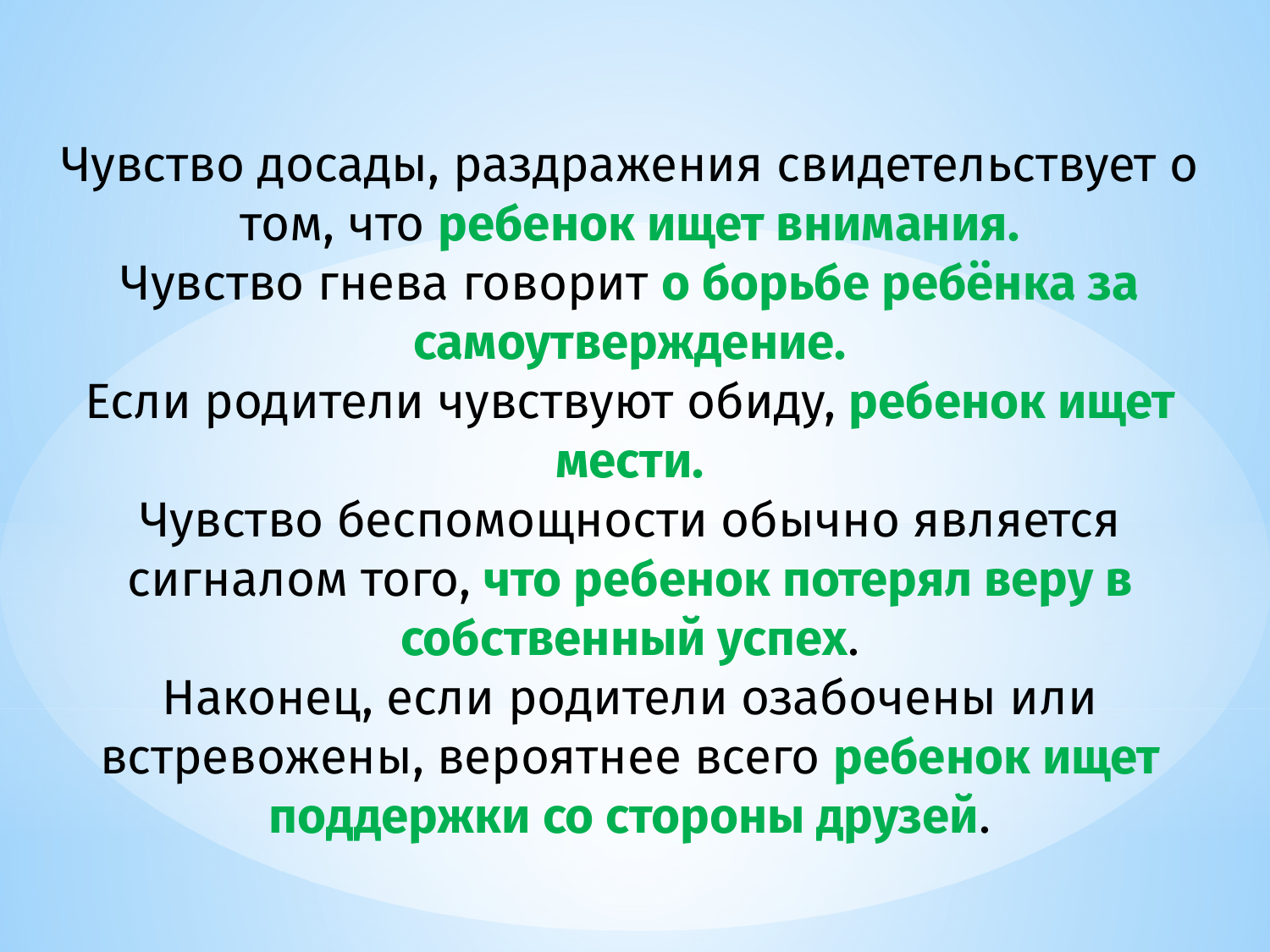

Чувство досады, раздражения свидетельствует о том, что ребенок ищет внимания.
Чувство гнева говорит о борьбе ребёнка за самоутверждение.
Если родители чувствуют обиду, ребенок ищет мести.
Чувство беспомощности обычно является сигналом того, что ребенок потерял веру в собственный успех.
Наконец, если родители озабочены или встревожены, вероятнее всего ребенок ищет поддержки со стороны друзей.